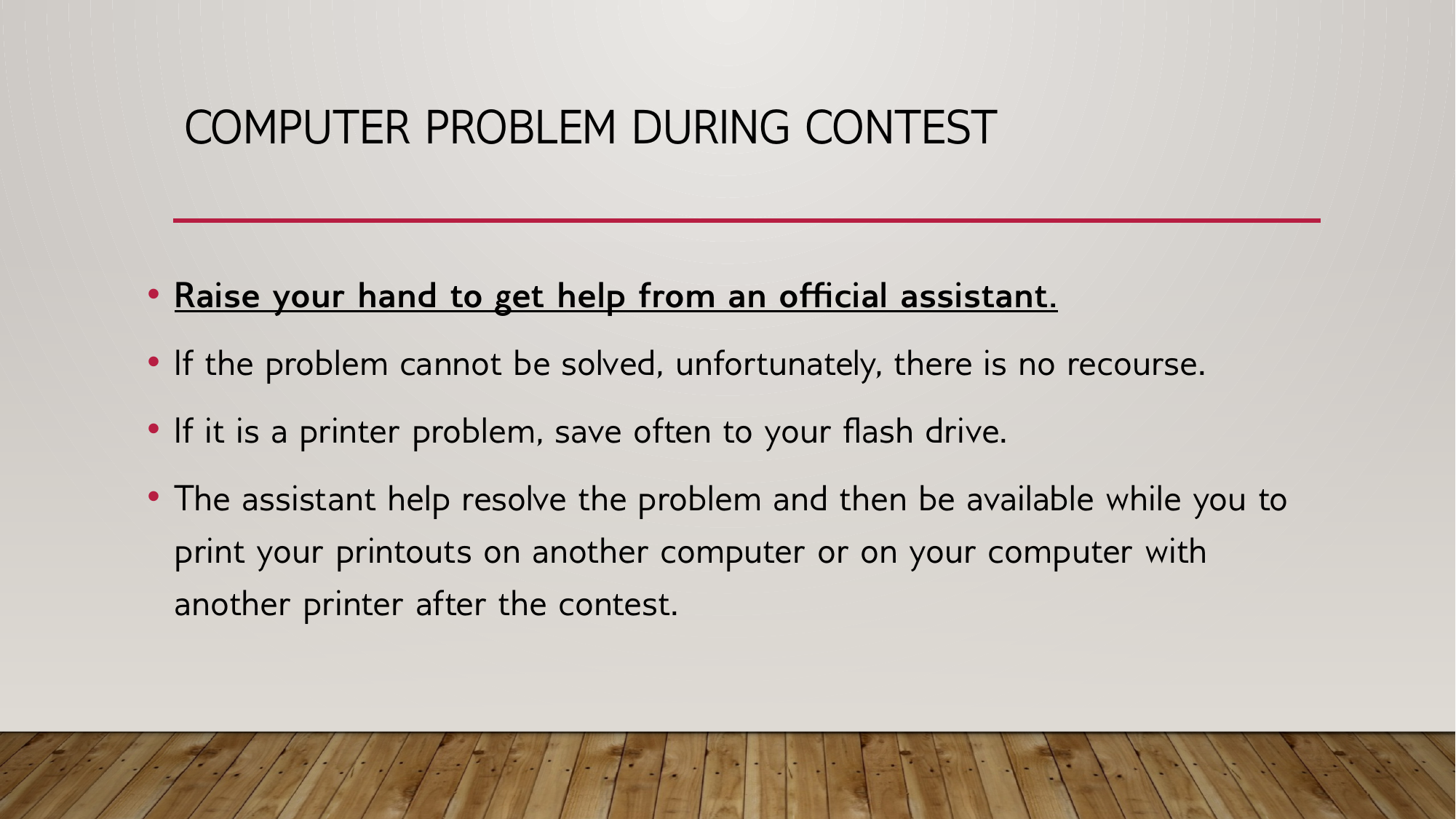

# Computer problem during contest
Raise your hand to get help from an official assistant.
If the problem cannot be solved, unfortunately, there is no recourse.
If it is a printer problem, save often to your flash drive.
The assistant help resolve the problem and then be available while you to print your printouts on another computer or on your computer with another printer after the contest.